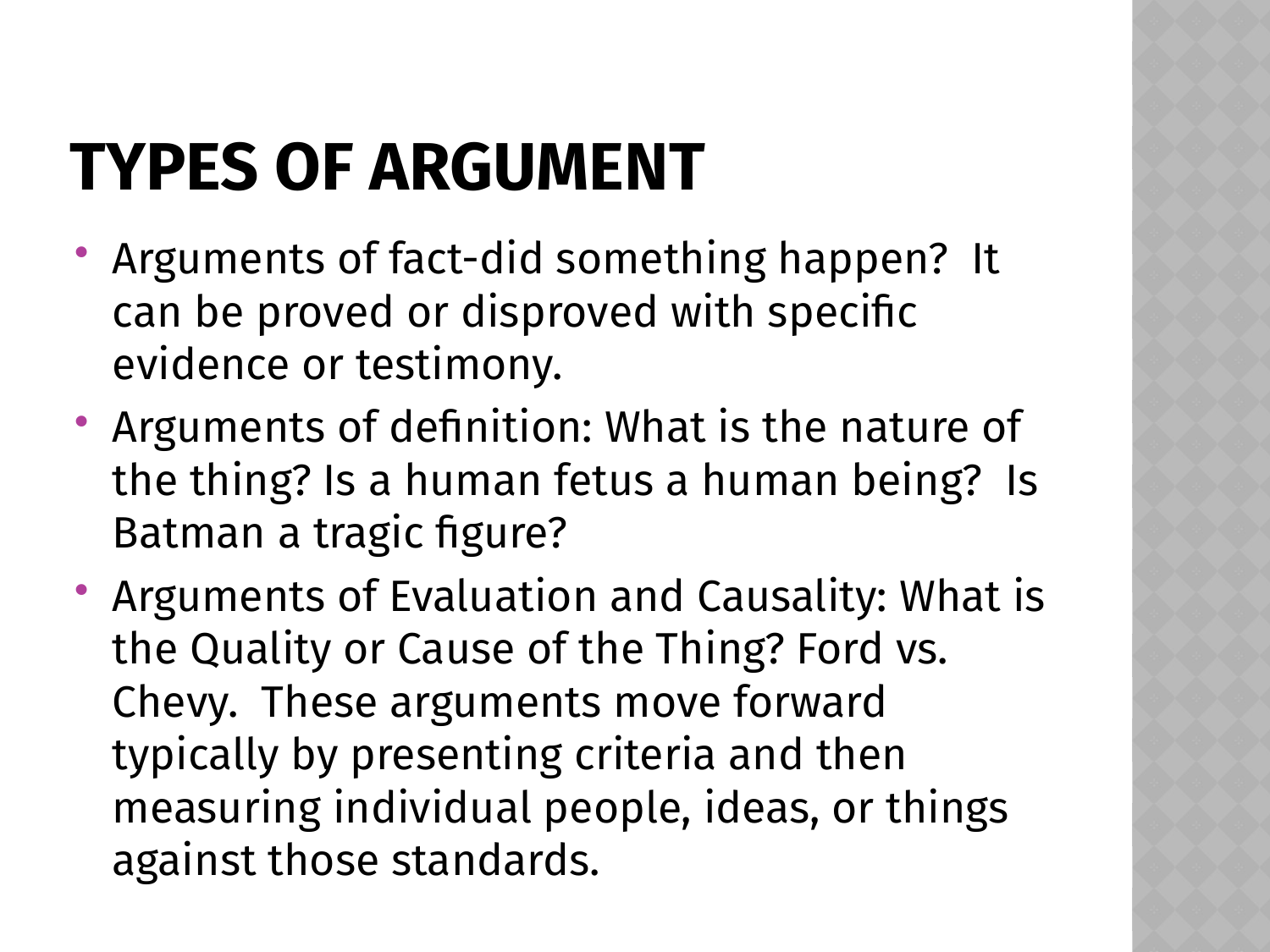

# Types of Argument
Arguments of fact-did something happen?  It can be proved or disproved with specific evidence or testimony.
Arguments of definition: What is the nature of the thing? Is a human fetus a human being?  Is Batman a tragic figure?
Arguments of Evaluation and Causality: What is the Quality or Cause of the Thing? Ford vs. Chevy.  These arguments move forward typically by presenting criteria and then measuring individual people, ideas, or things against those standards.